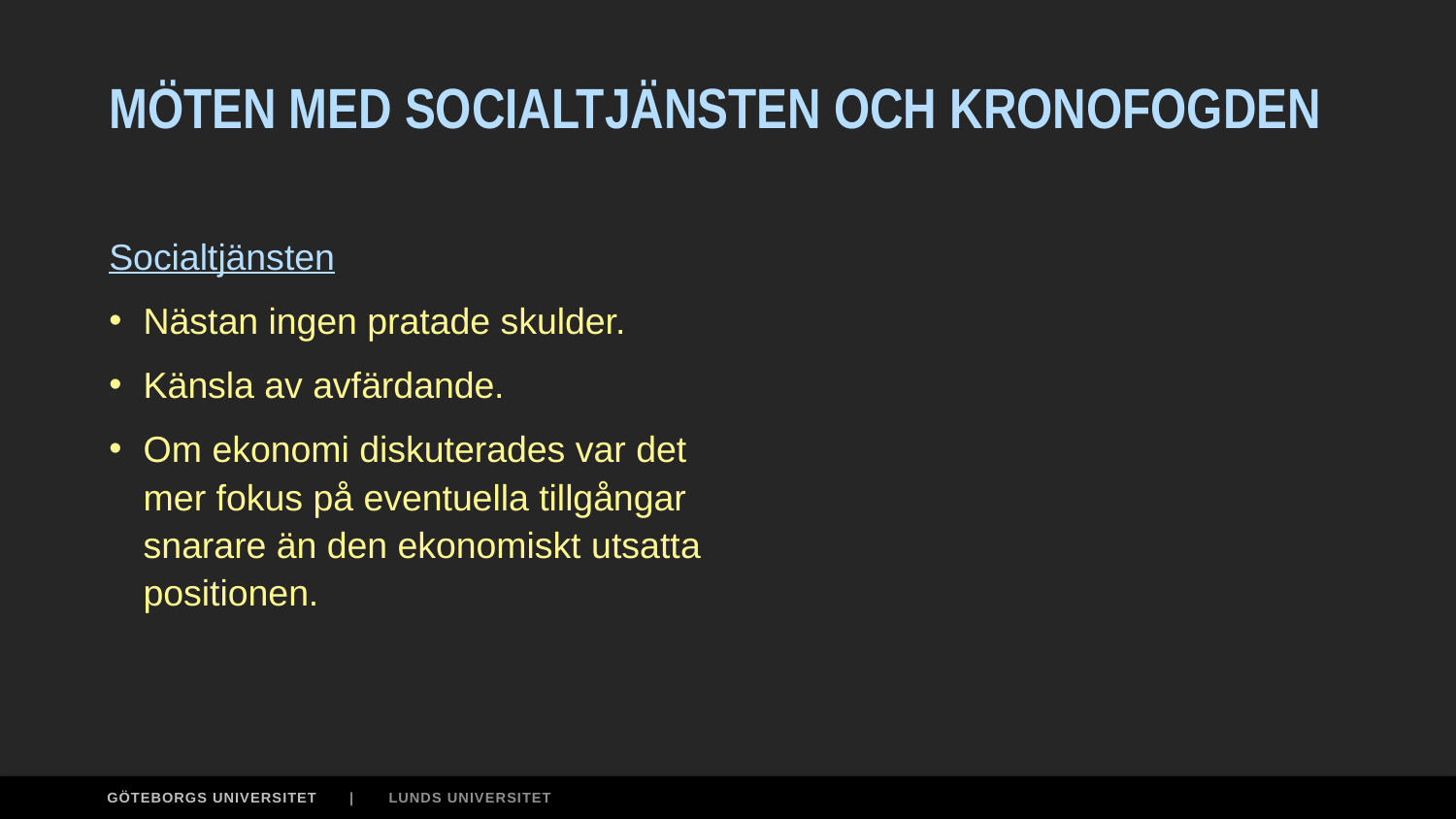

# MÖTEN MED SOCIALTJÄNSTEN OCH KRONOFOGDEN
Socialtjänsten
Nästan ingen pratade skulder.
Känsla av avfärdande.
Om ekonomi diskuterades var det mer fokus på eventuella tillgångar snarare än den ekonomiskt utsatta positionen.

|       LUNDS UNIVERSITET